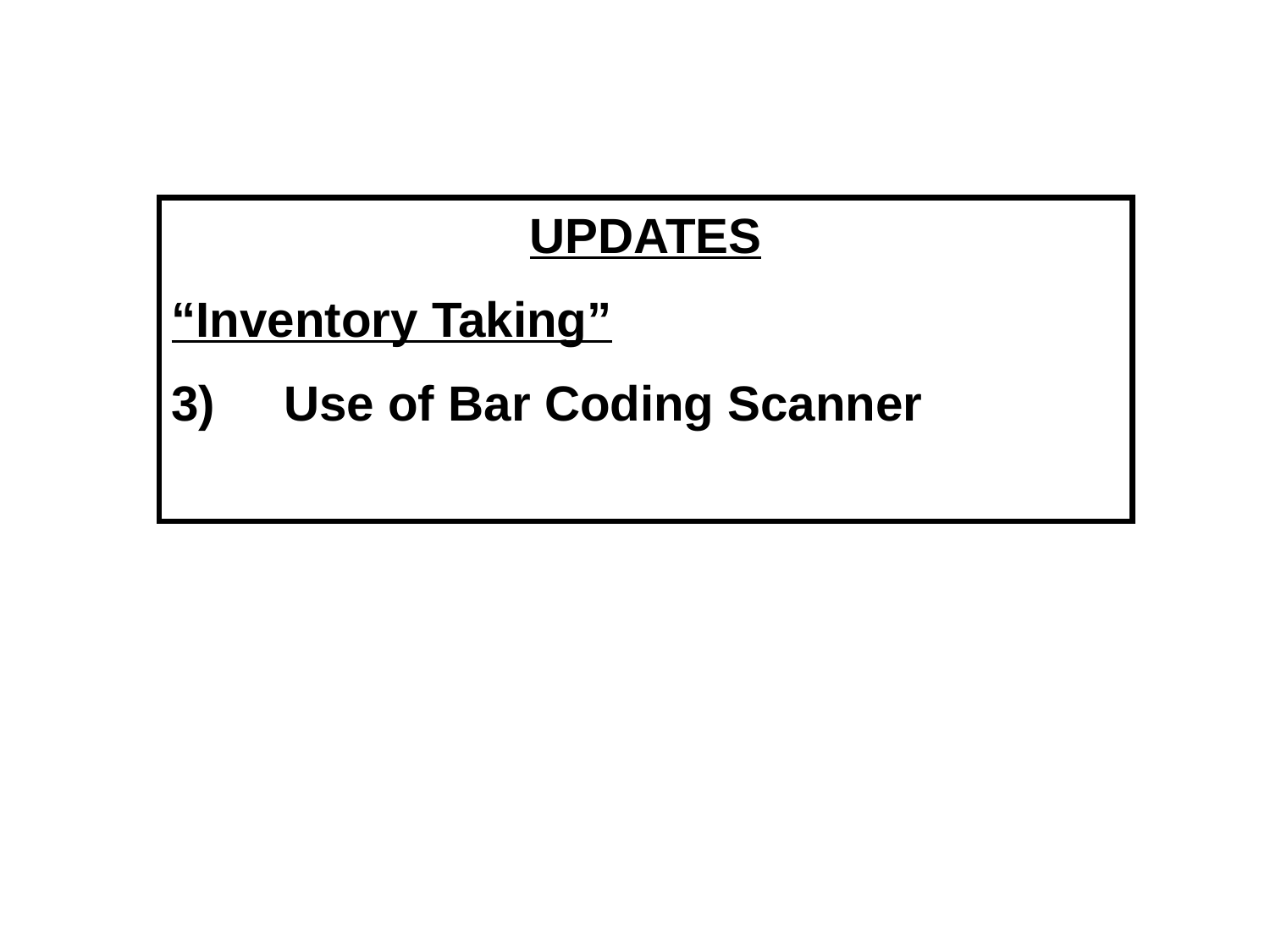

UPDATES
“Inventory Taking”
3)     Use of Bar Coding Scanner